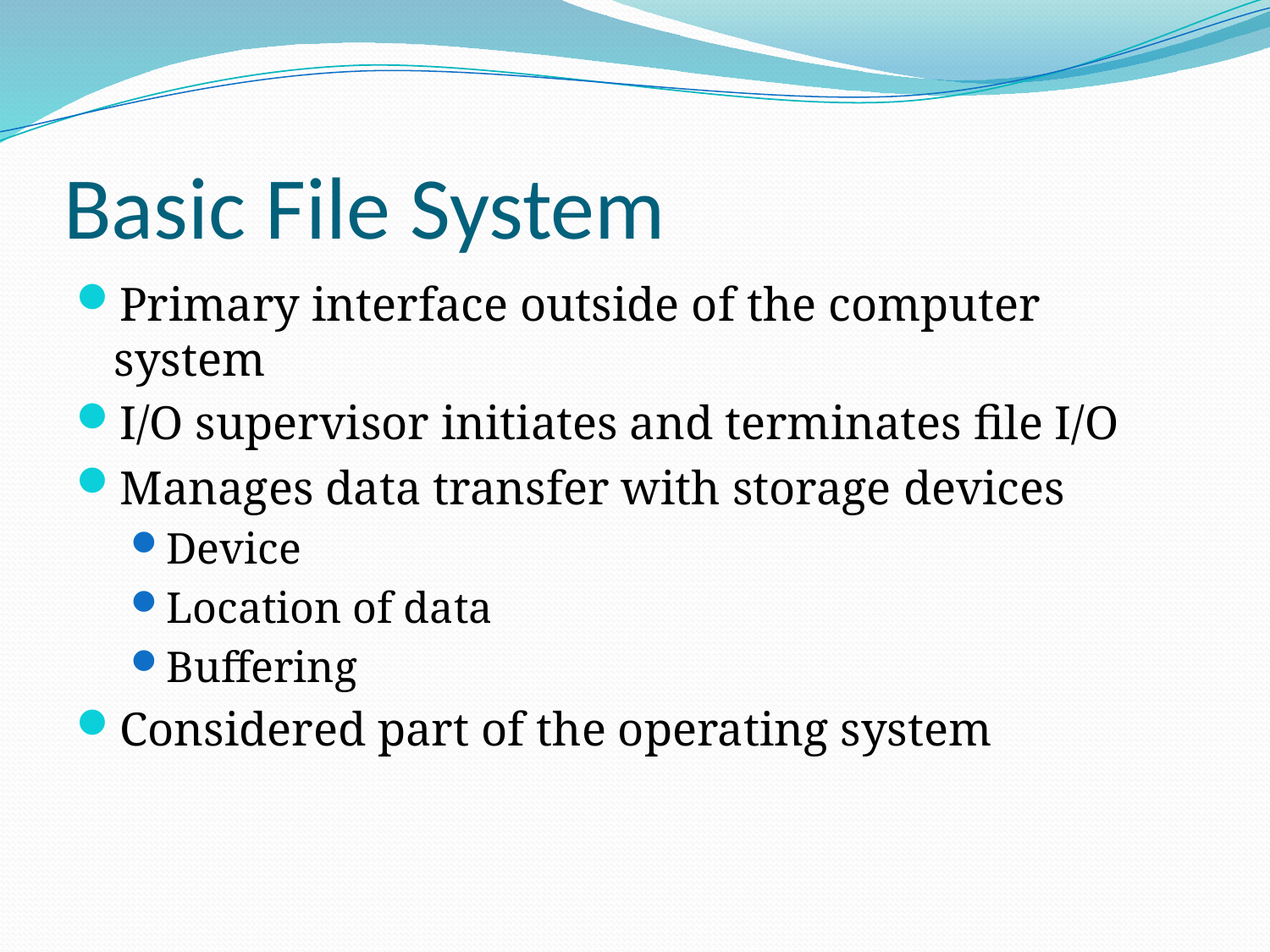

# Basic File System
Primary interface outside of the computer system
I/O supervisor initiates and terminates file I/O
Manages data transfer with storage devices
Device
Location of data
Buffering
Considered part of the operating system